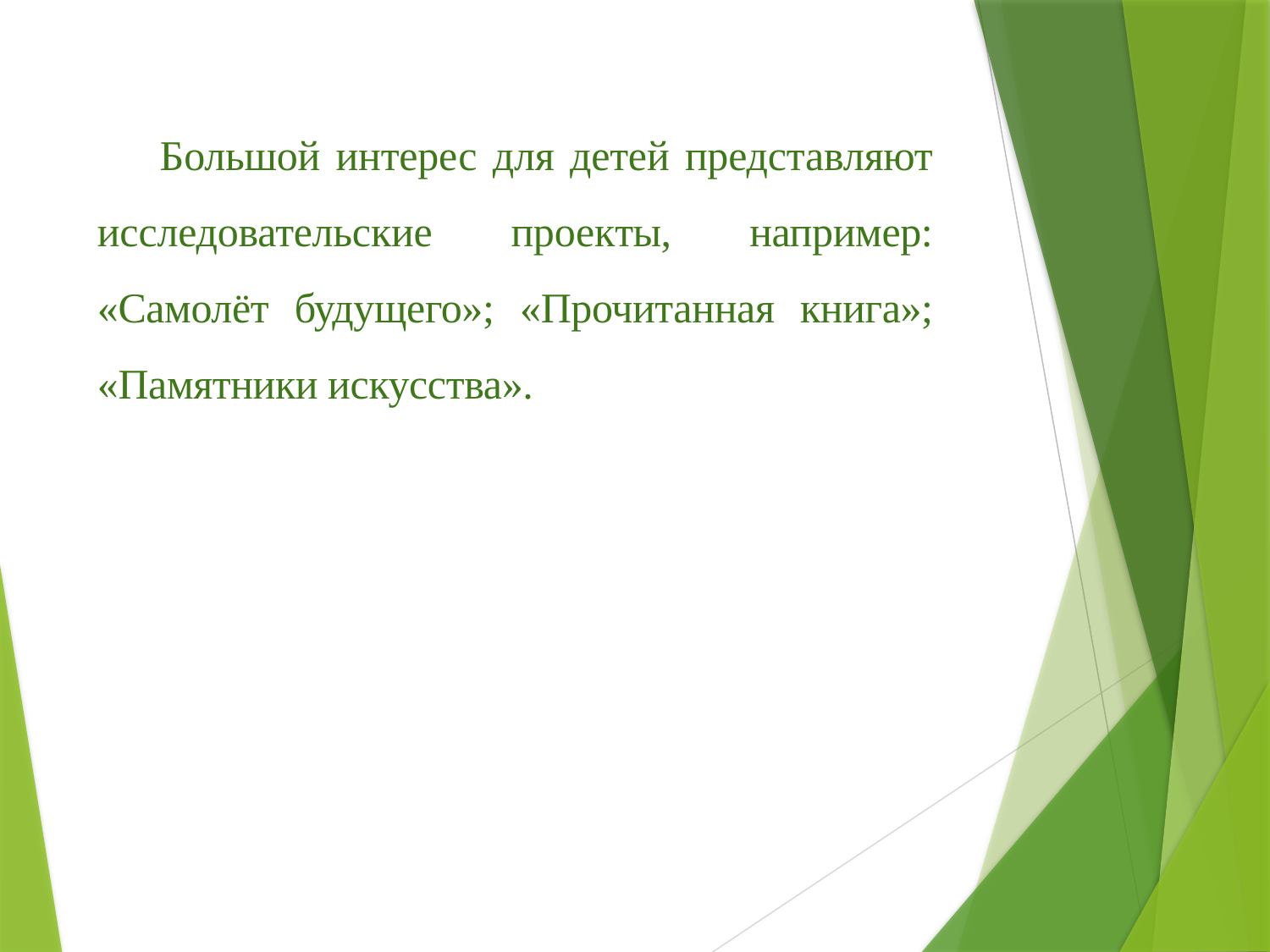

Большой интерес для детей представляют исследовательские проек­ты, например: «Самолёт будущего»; «Прочитанная книга»; «Памят­ники искусства».